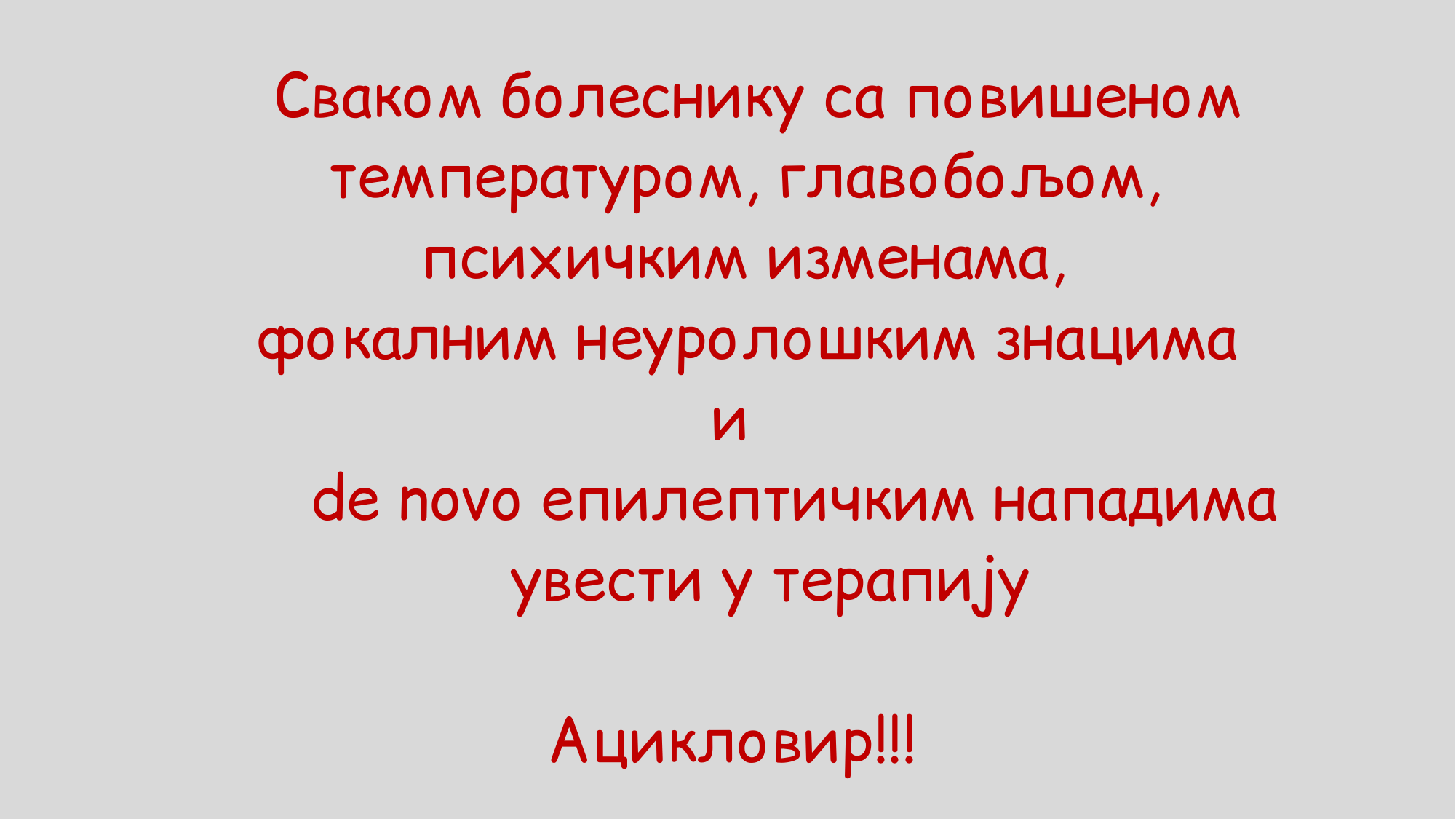

Сваком болеснику са повишеном
            температуром, главобољом,
                 психичким изменама,
        фокалним неуролошким знацима
                                 и
           de novo епилептичким нападима
                      увести у терапију

                        Ацикловир!!!